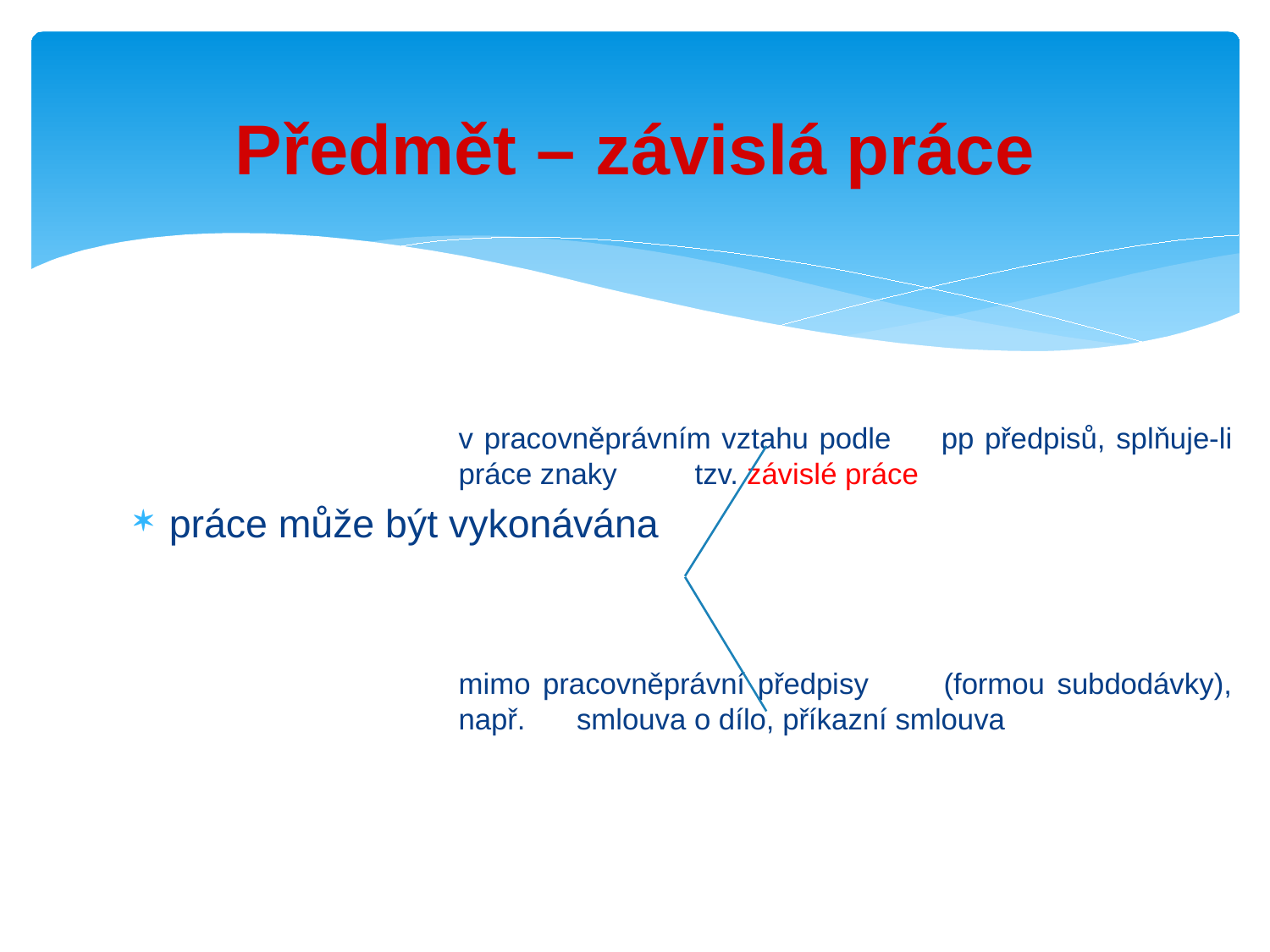

# Předmět – závislá práce

			v pracovněprávním vztahu podle 			pp předpisů, splňuje-li práce znaky 			tzv. závislé práce
práce může být vykonávána

			mimo pracovněprávní předpisy 			(formou subdodávky), např. 			smlouva o dílo, příkazní smlouva